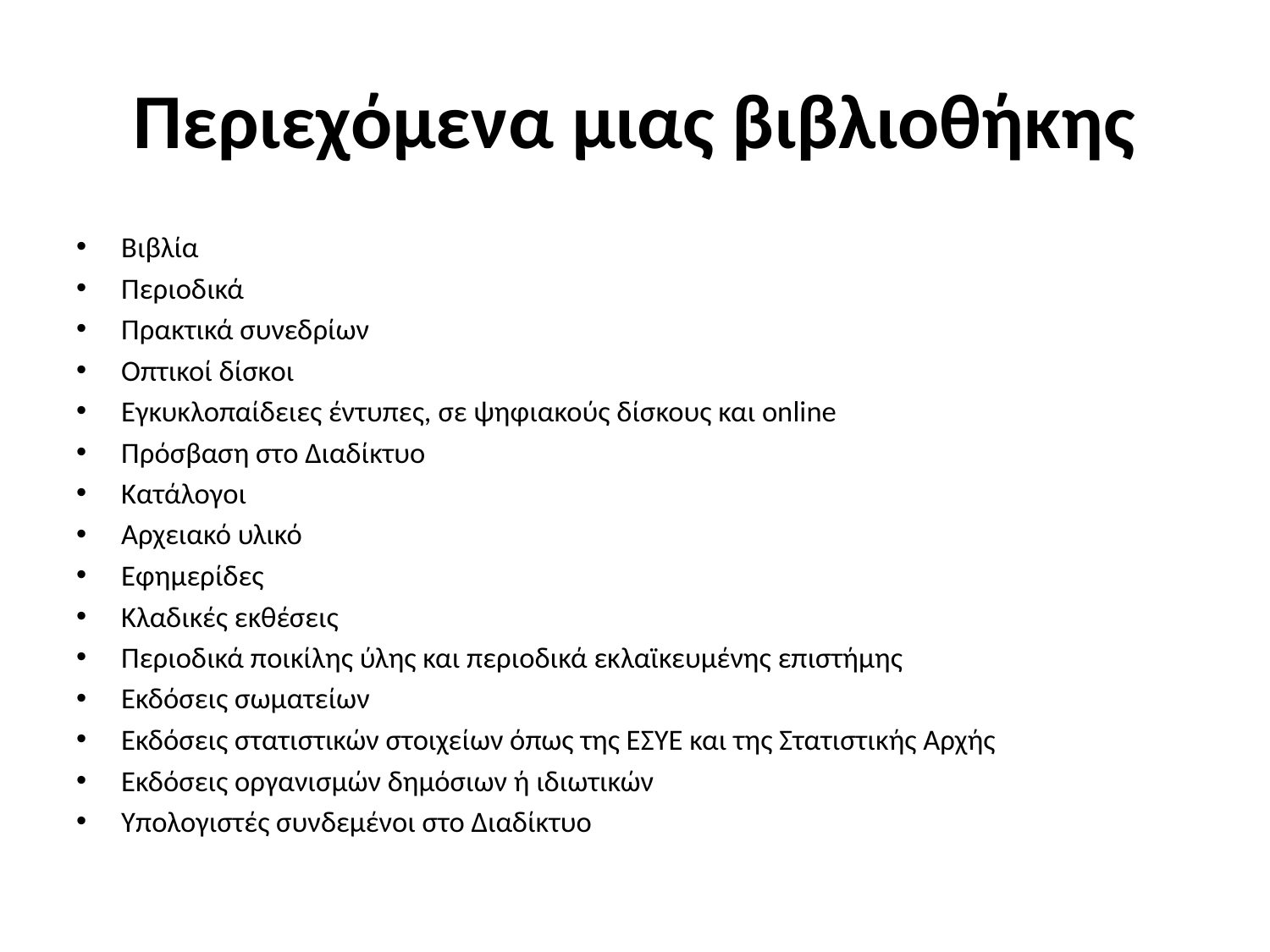

# Περιεχόμενα μιας βιβλιοθήκης
Βιβλία
Περιοδικά
Πρακτικά συνεδρίων
Οπτικοί δίσκοι
Εγκυκλοπαίδειες έντυπες, σε ψηφιακούς δίσκους και online
Πρόσβαση στο Διαδίκτυο
Κατάλογοι
Αρχειακό υλικό
Εφημερίδες
Κλαδικές εκθέσεις
Περιοδικά ποικίλης ύλης και περιοδικά εκλαϊκευμένης επιστήμης
Εκδόσεις σωματείων
Εκδόσεις στατιστικών στοιχείων όπως της ΕΣΥΕ και της Στατιστικής Αρχής
Εκδόσεις οργανισμών δημόσιων ή ιδιωτικών
Υπολογιστές συνδεμένοι στο Διαδίκτυο